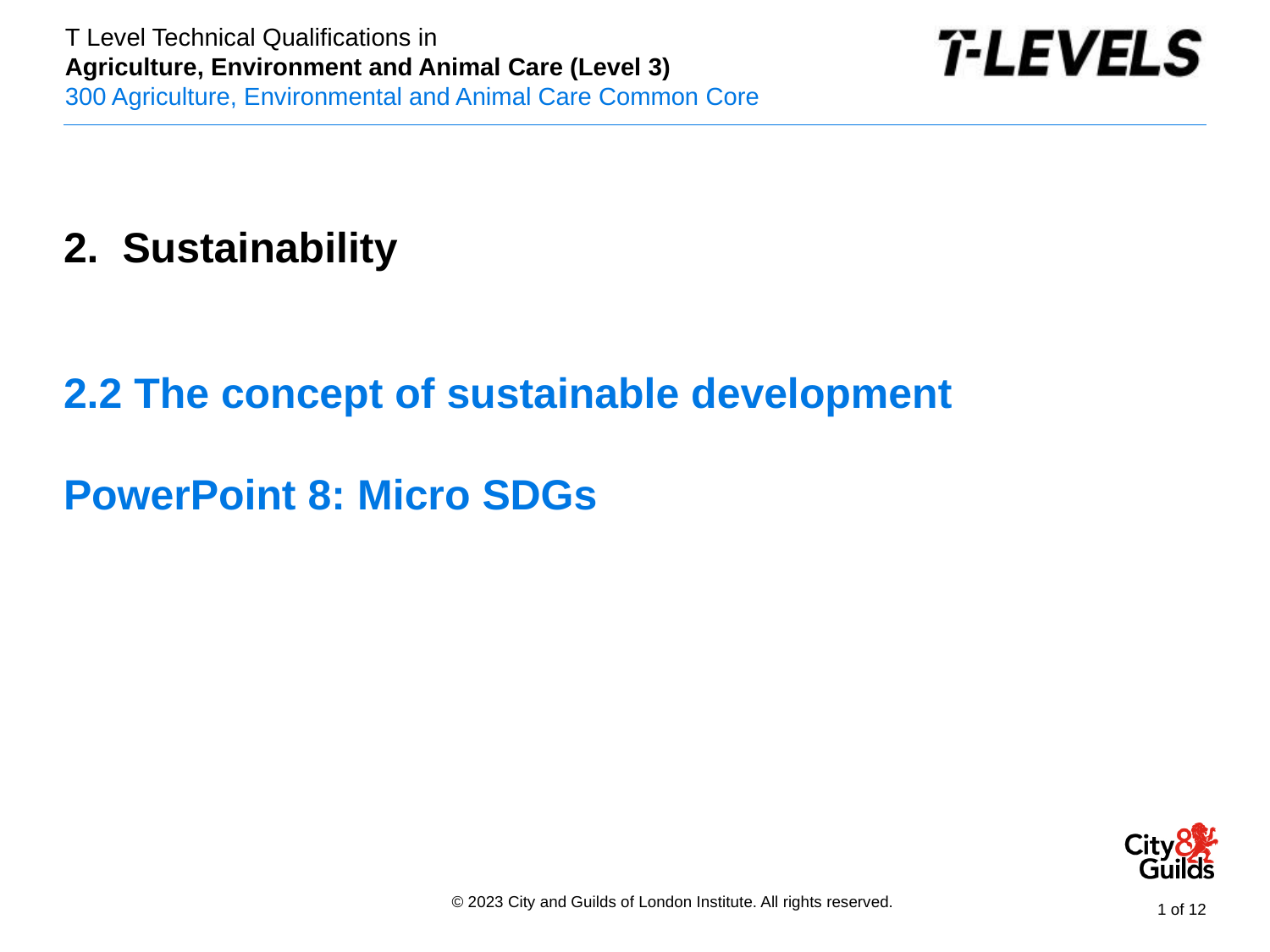

PowerPoint presentation
2.  Sustainability
# 2.2 The concept of sustainable development PowerPoint 8: Micro SDGs